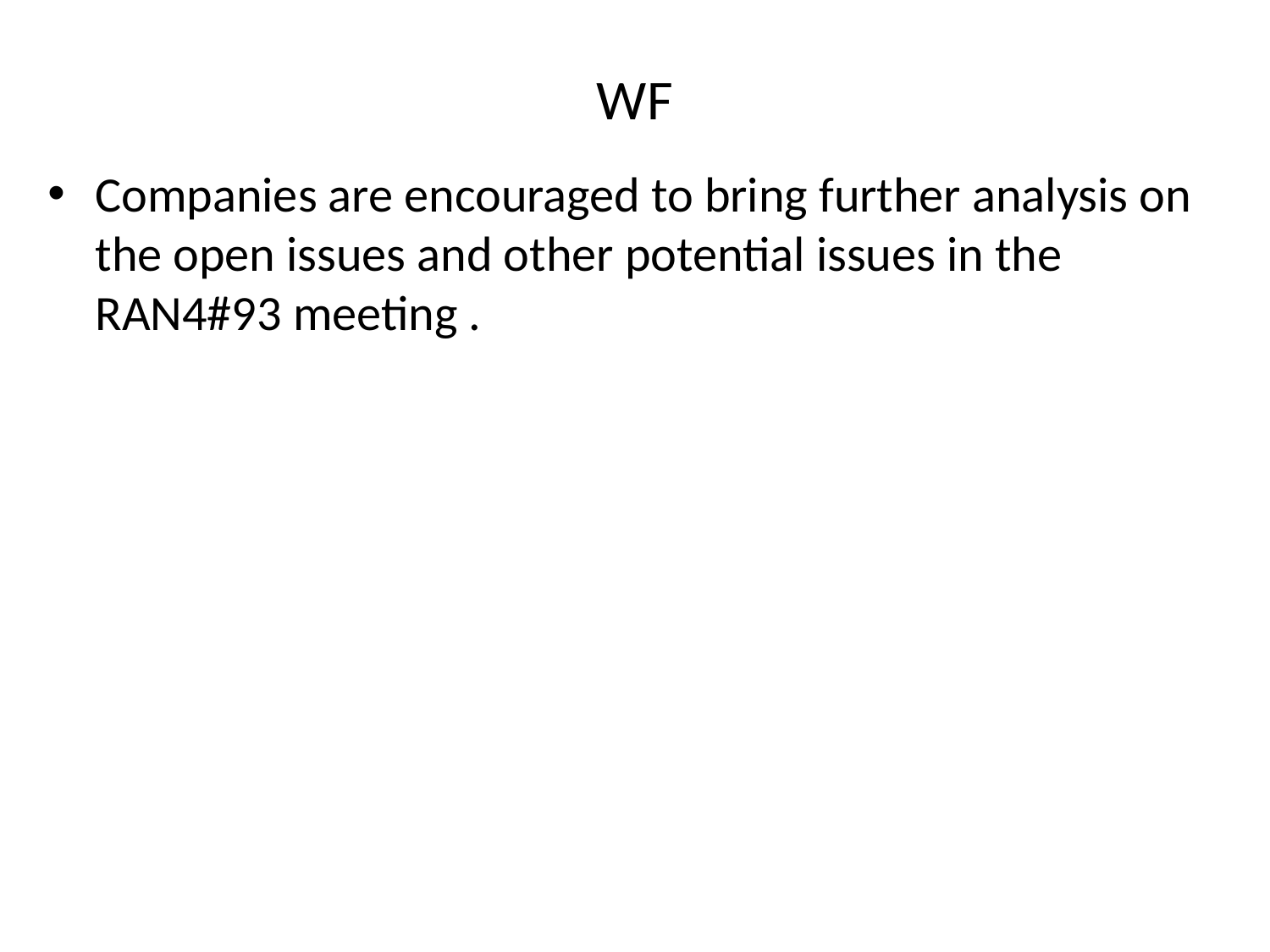

# WF
Companies are encouraged to bring further analysis on the open issues and other potential issues in the RAN4#93 meeting .

9